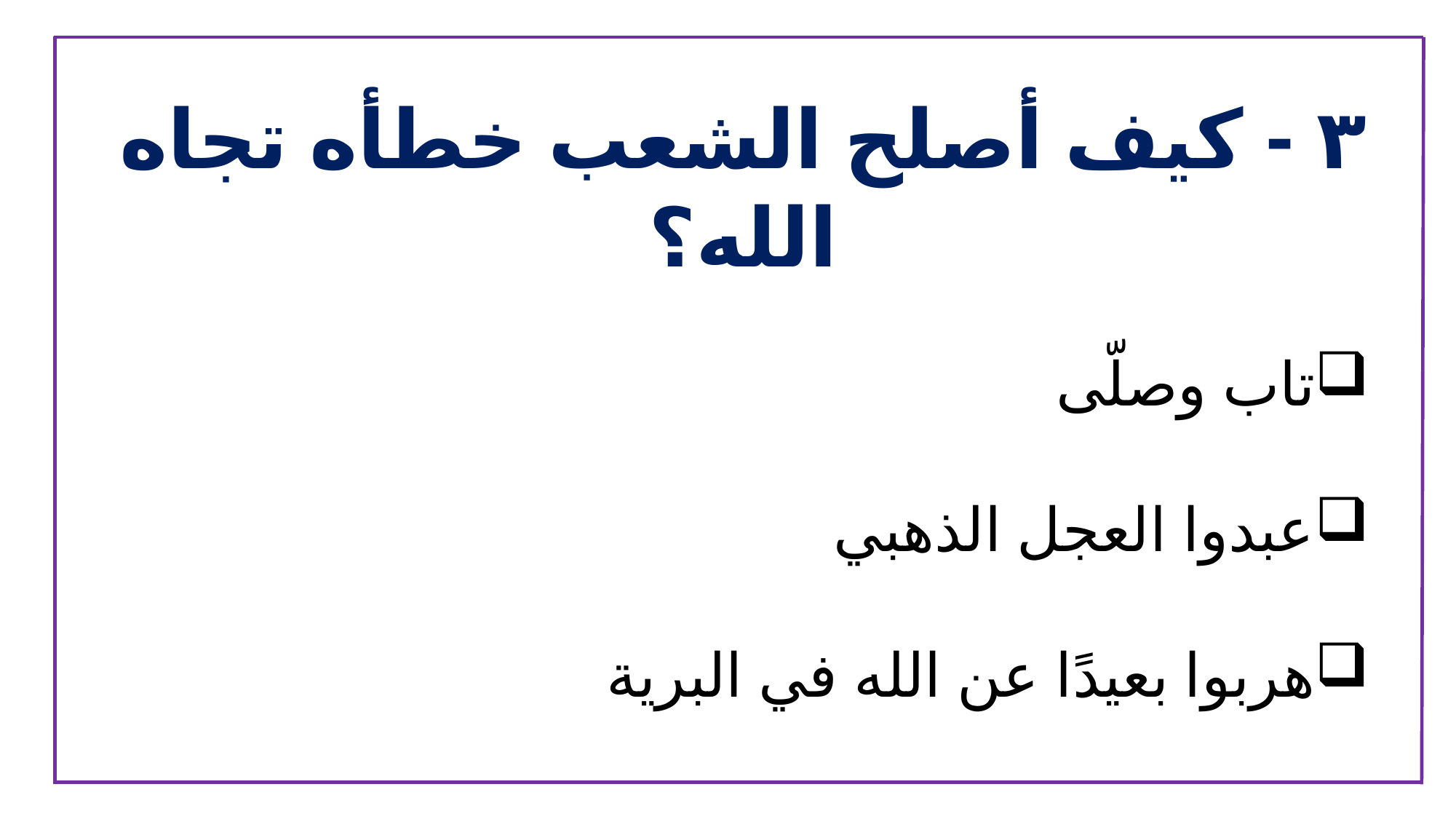

٣ - كيف أصلح الشعب خطأه تجاه الله؟
تاب وصلّى
عبدوا العجل الذهبي
هربوا بعيدًا عن الله في البرية